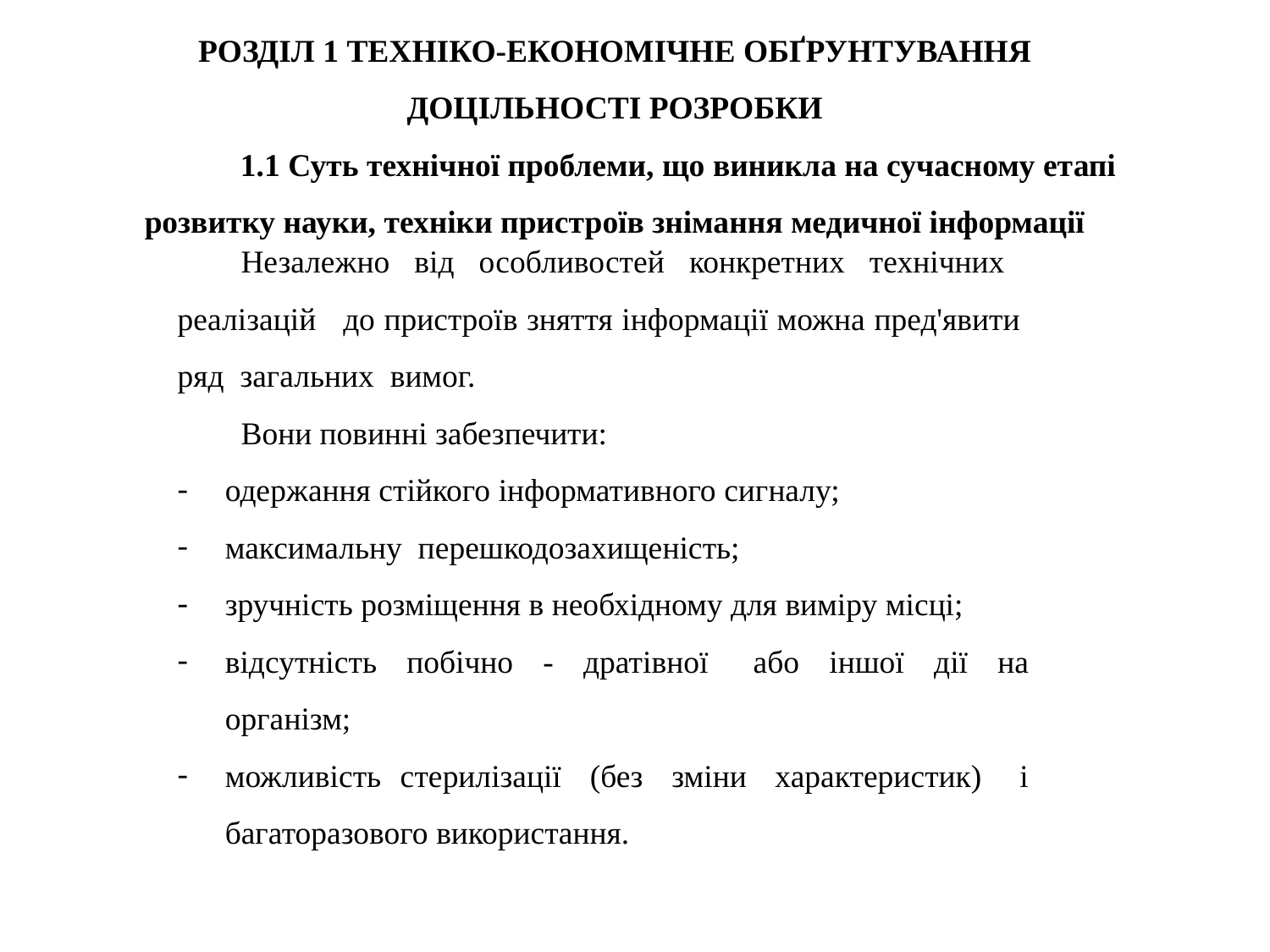

# РОЗДІЛ 1 ТЕХНІКО-ЕКОНОМІЧНЕ ОБҐРУНТУВАННЯ ДОЦІЛЬНОСТІ РОЗРОБКИ 1.1 Суть технічної проблеми, що виникла на сучасному етапі розвитку науки, техніки пристроїв знімання медичної інформації
Незалежно  від  особливостей  конкретних  технічних   реалізацій   до пристроїв зняття інформації можна пред'явити  ряд  загальних  вимог.
Вони повинні забезпечити:
одержання стійкого інформативного сигналу;
максимальну  перешкодозахищеність;
зручність розміщення в необхідному для виміру місці;
відсутність  побічно  -  дратівної   або  іншої  дії  на організм;
можливість  стерилізації   (без   зміни   характеристик)    і багаторазового використання.